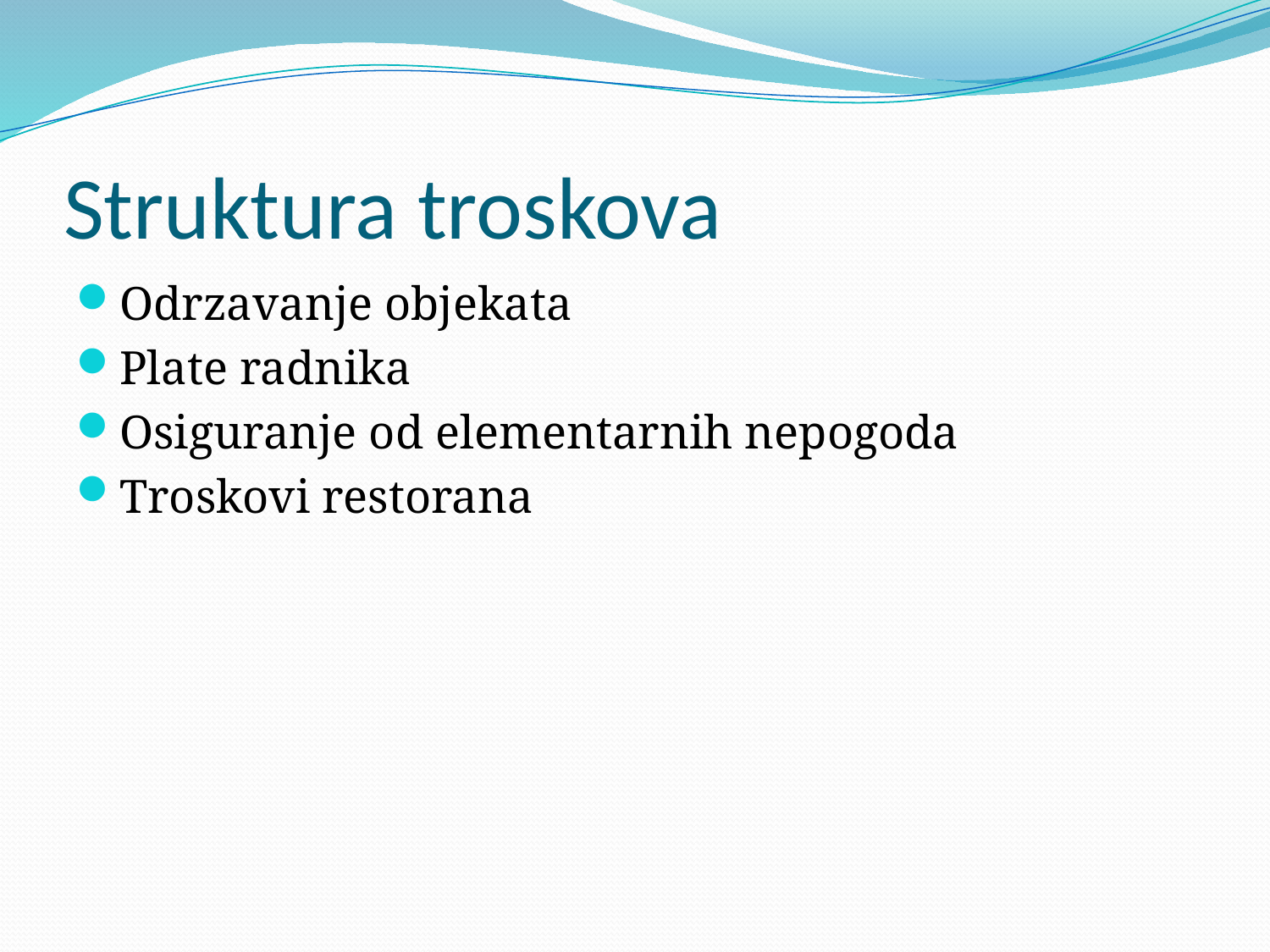

# Struktura troskova
Odrzavanje objekata
Plate radnika
Osiguranje od elementarnih nepogoda
Troskovi restorana